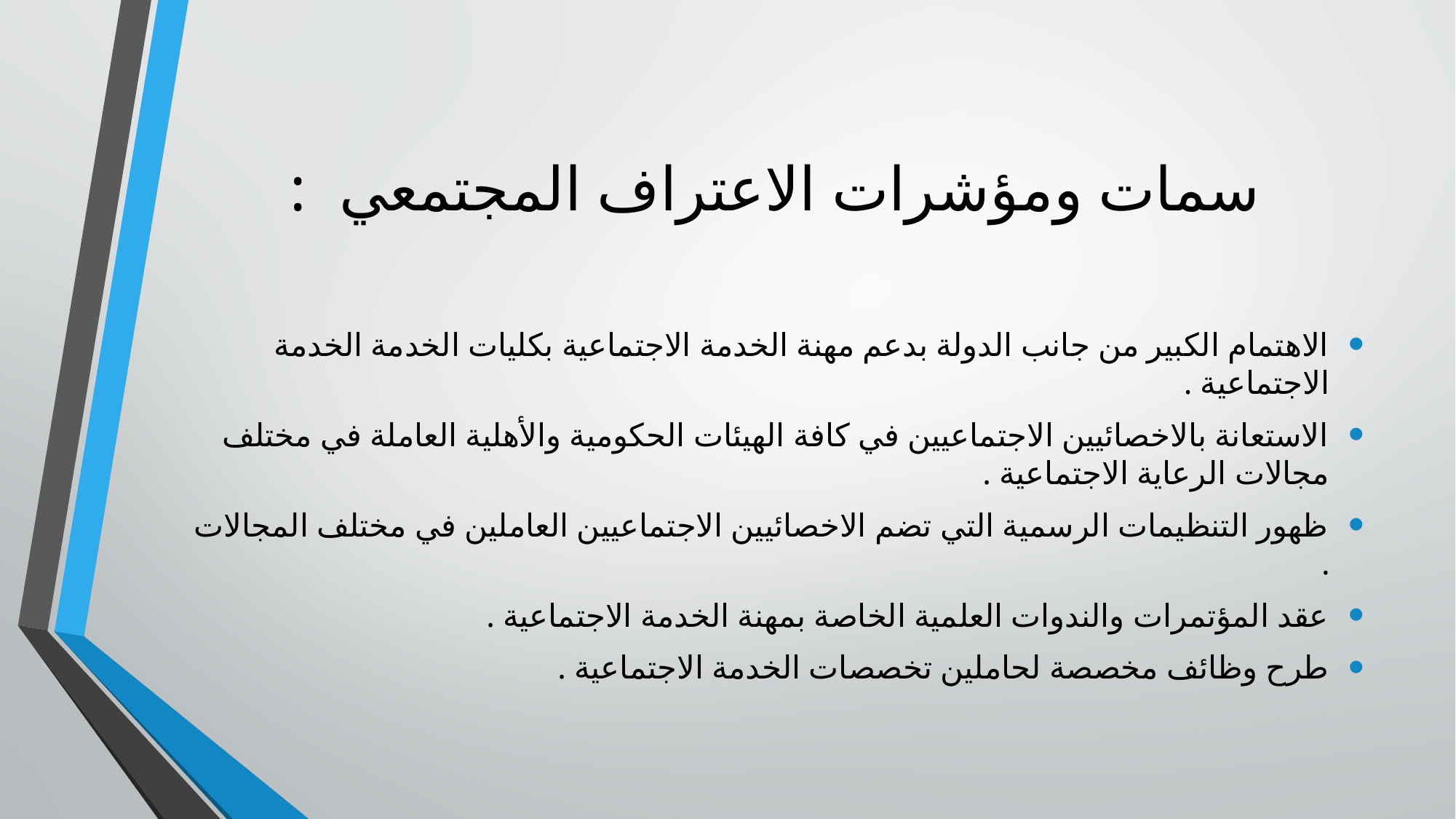

# سمات ومؤشرات الاعتراف المجتمعي  :
الاهتمام الكبير من جانب الدولة بدعم مهنة الخدمة الاجتماعية بكليات الخدمة الخدمة الاجتماعية .
الاستعانة بالاخصائيين الاجتماعيين في كافة الهيئات الحكومية والأهلية العاملة في مختلف مجالات الرعاية الاجتماعية .
ظهور التنظيمات الرسمية التي تضم الاخصائيين الاجتماعيين العاملين في مختلف المجالات .
عقد المؤتمرات والندوات العلمية الخاصة بمهنة الخدمة الاجتماعية .
طرح وظائف مخصصة لحاملين تخصصات الخدمة الاجتماعية .